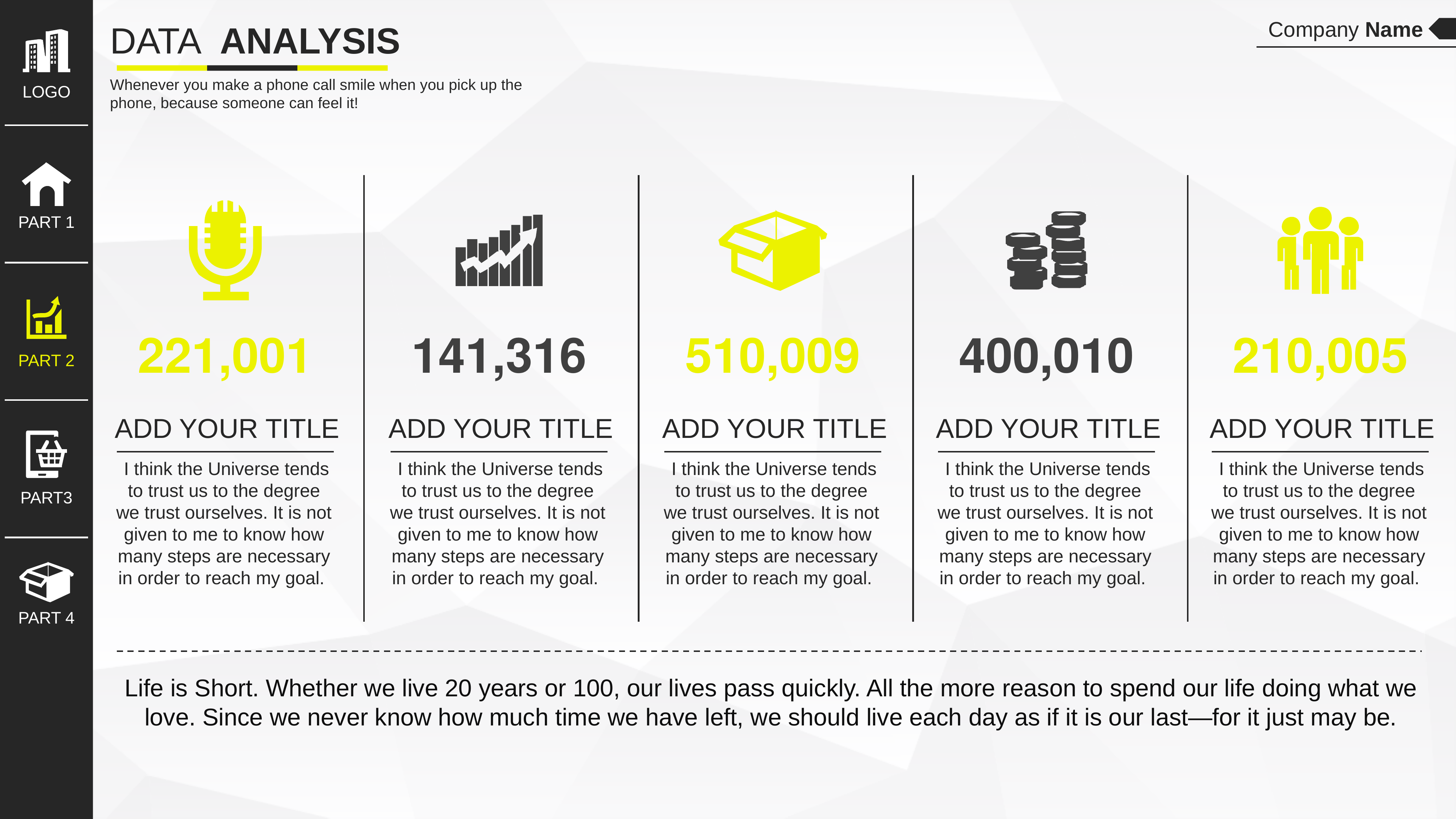

LOGO

PART 1

PART 2

PART3

PART 4
Company Name

DATA  ANALYSIS

Whenever you make a phone call smile when you pick up the phone, because someone can feel it!

221,001
141,316
510,009
400,010
210,005
ADD YOUR TITLE
ADD YOUR TITLE
ADD YOUR TITLE
ADD YOUR TITLE
ADD YOUR TITLE
 I think the Universe tends to trust us to the degree we trust ourselves. It is not given to me to know how many steps are necessary in order to reach my goal.
 I think the Universe tends to trust us to the degree we trust ourselves. It is not given to me to know how many steps are necessary in order to reach my goal.
 I think the Universe tends to trust us to the degree we trust ourselves. It is not given to me to know how many steps are necessary in order to reach my goal.
 I think the Universe tends to trust us to the degree we trust ourselves. It is not given to me to know how many steps are necessary in order to reach my goal.
 I think the Universe tends to trust us to the degree we trust ourselves. It is not given to me to know how many steps are necessary in order to reach my goal.

Life is Short. Whether we live 20 years or 100, our lives pass quickly. All the more reason to spend our life doing what we love. Since we never know how much time we have left, we should live each day as if it is our last—for it just may be.